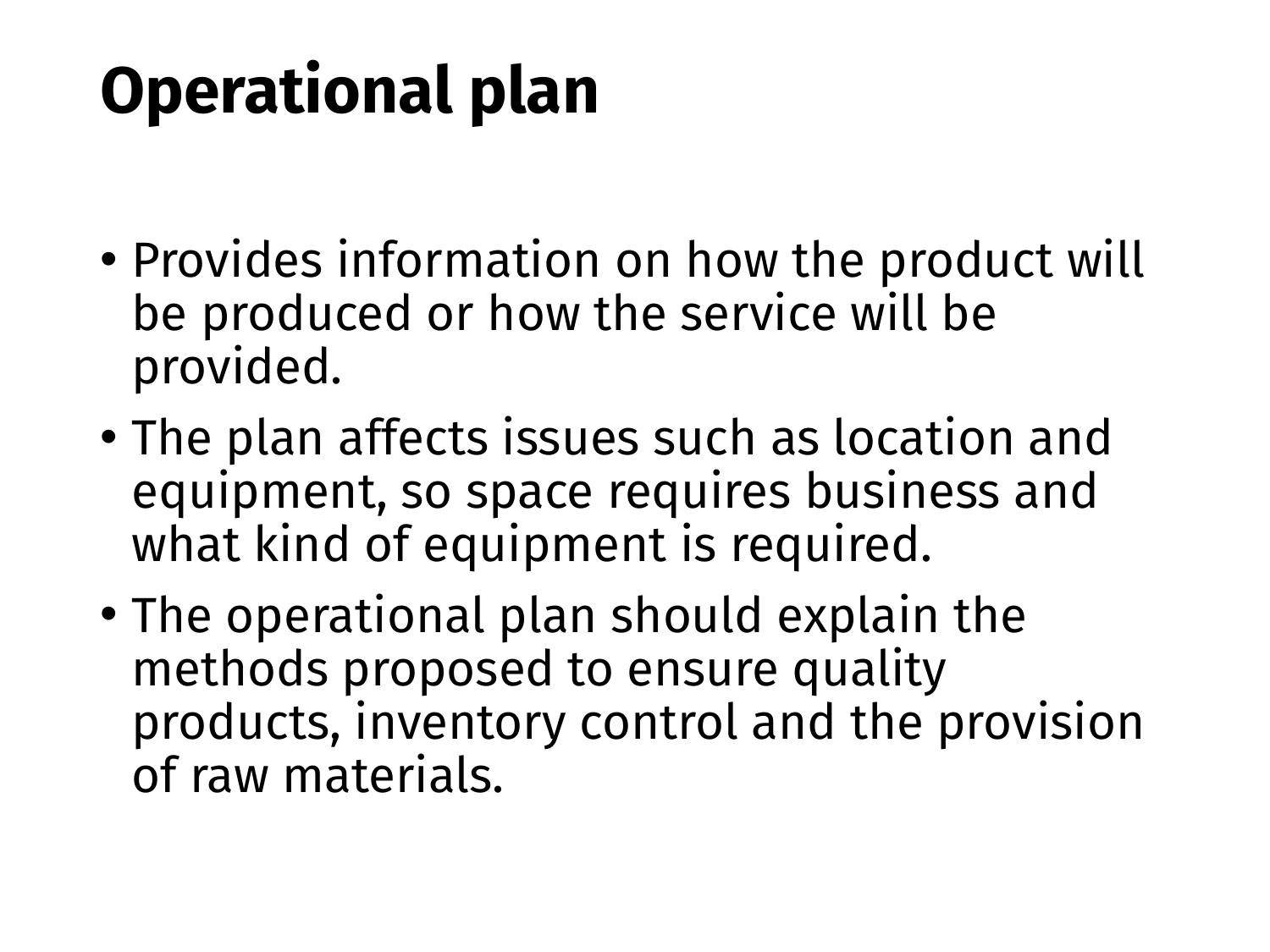

# Operational plan
Provides information on how the product will be produced or how the service will be provided.
The plan affects issues such as location and equipment, so space requires business and what kind of equipment is required.
The operational plan should explain the methods proposed to ensure quality products, inventory control and the provision of raw materials.